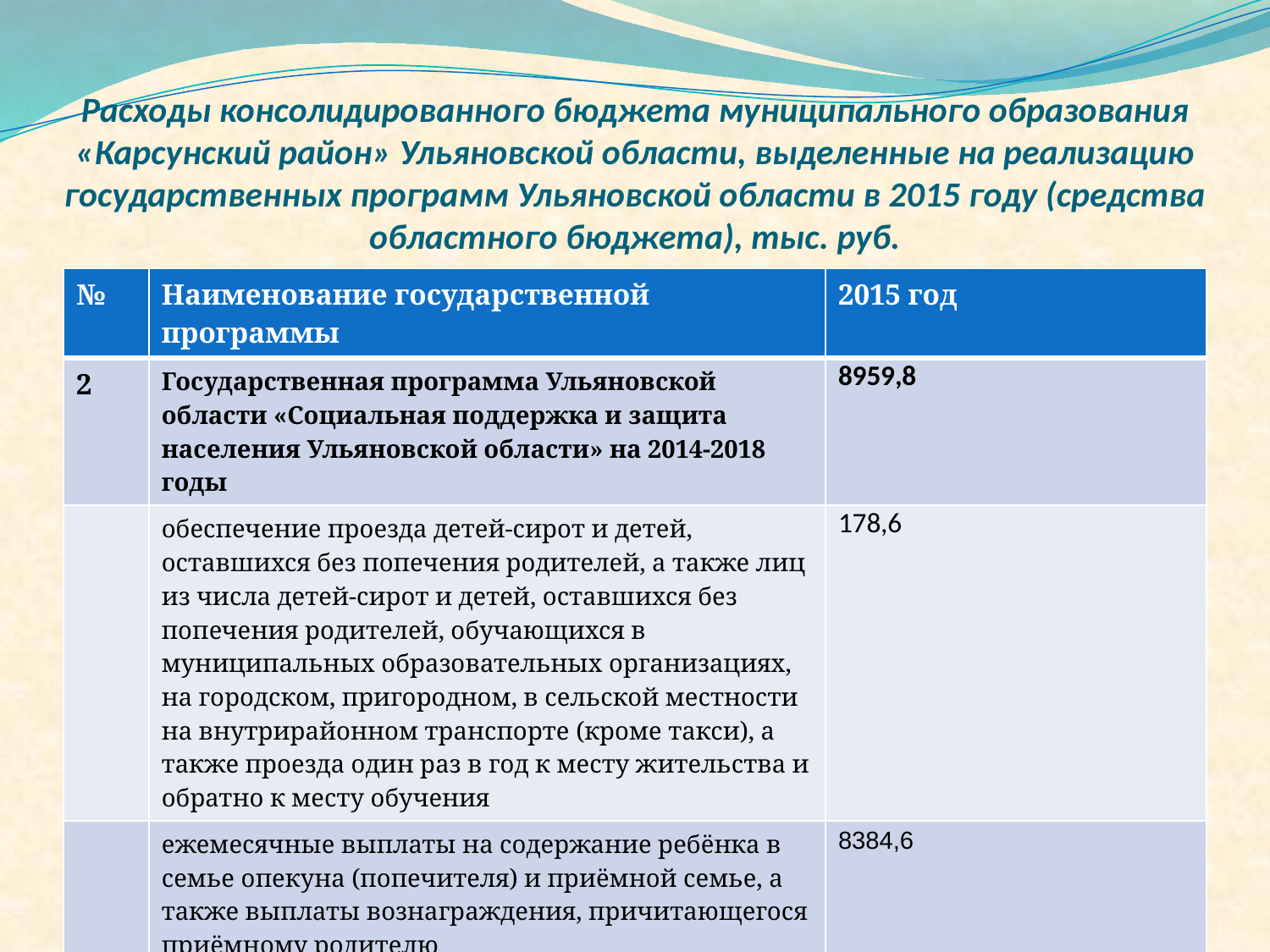

# Расходы консолидированного бюджета муниципального образования «Карсунский район» Ульяновской области, выделенные на реализацию государственных программ Ульяновской области в 2015 году (средства областного бюджета), тыс. руб.
| № | Наименование государственной программы | 2015 год |
| --- | --- | --- |
| 2 | Государственная программа Ульяновской области «Социальная поддержка и защита населения Ульяновской области» на 2014-2018 годы | 8959,8 |
|  | обеспечение проезда детей-сирот и детей, оставшихся без попечения родителей, а также лиц из числа детей-сирот и детей, оставшихся без попечения родителей, обучающихся в муниципальных образовательных организациях, на городском, пригородном, в сельской местности на внутрирайонном транспорте (кроме такси), а также проезда один раз в год к месту жительства и обратно к месту обучения | 178,6 |
|  | ежемесячные выплаты на содержание ребёнка в семье опекуна (попечителя) и приёмной семье, а также выплаты вознаграждения, причитающегося приёмному родителю | 8384,6 |